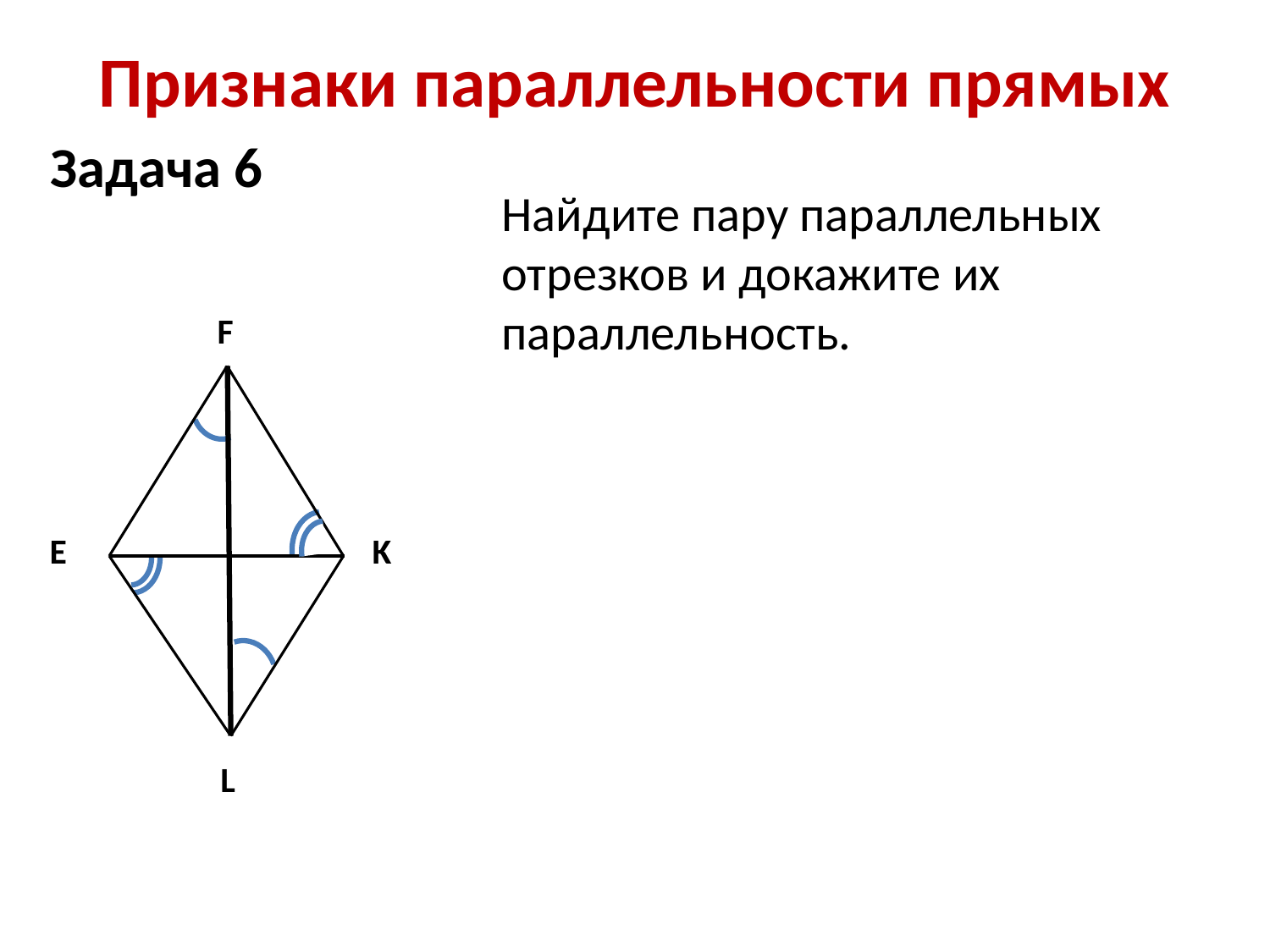

# Признаки параллельности прямых
Задача 6
Найдите пару параллельных отрезков и докажите их параллельность.

F

E
K

L